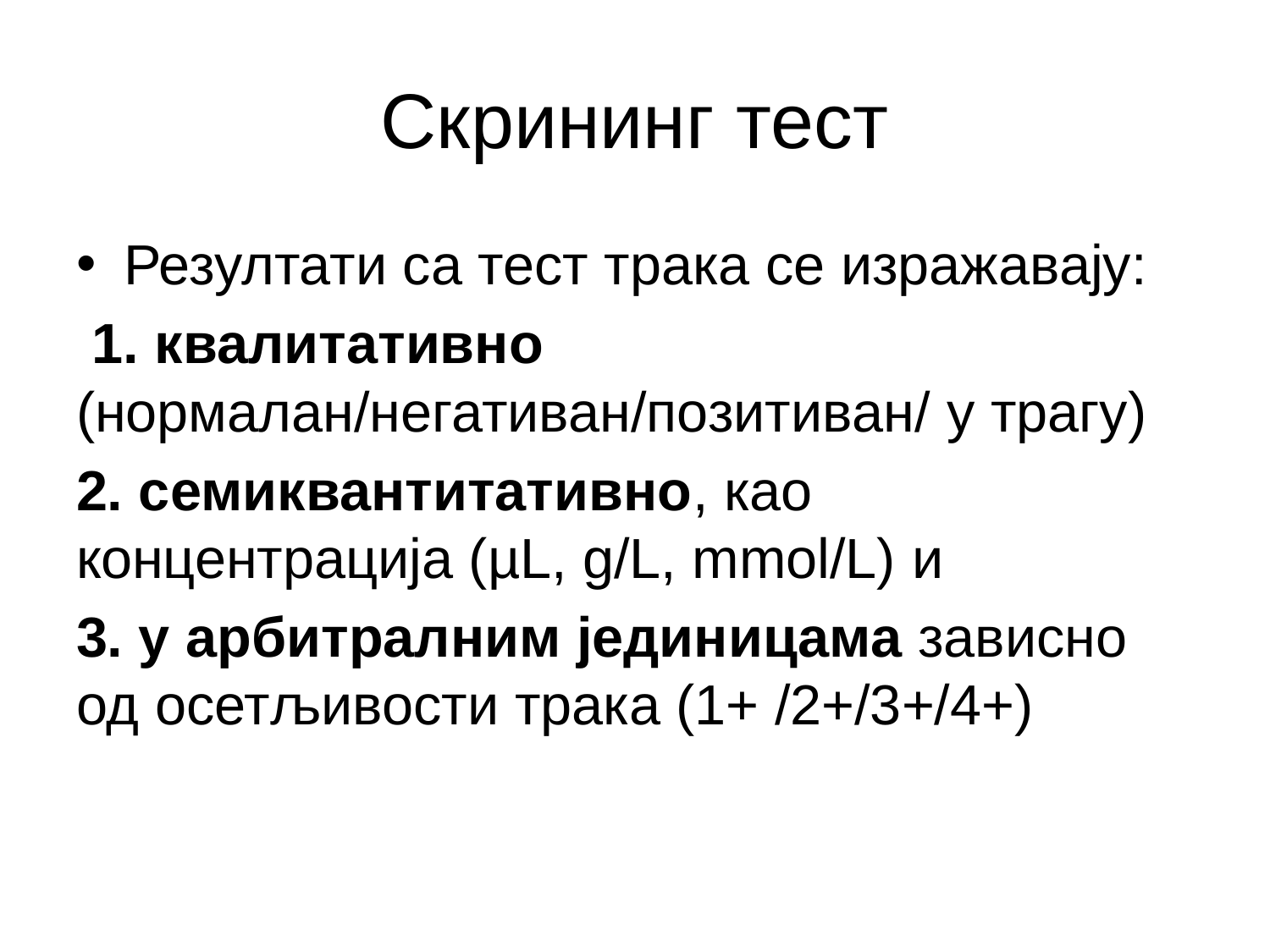

# Скрининг тест
Резултати са тест трака се изражавају:
 1. квалитативно (нормалан/негативан/позитиван/ у трагу)
2. семиквантитативно, као концентрација (µL, g/L, mmol/L) и
3. у арбитралним јединицама зависно од осетљивости трака (1+ /2+/3+/4+)